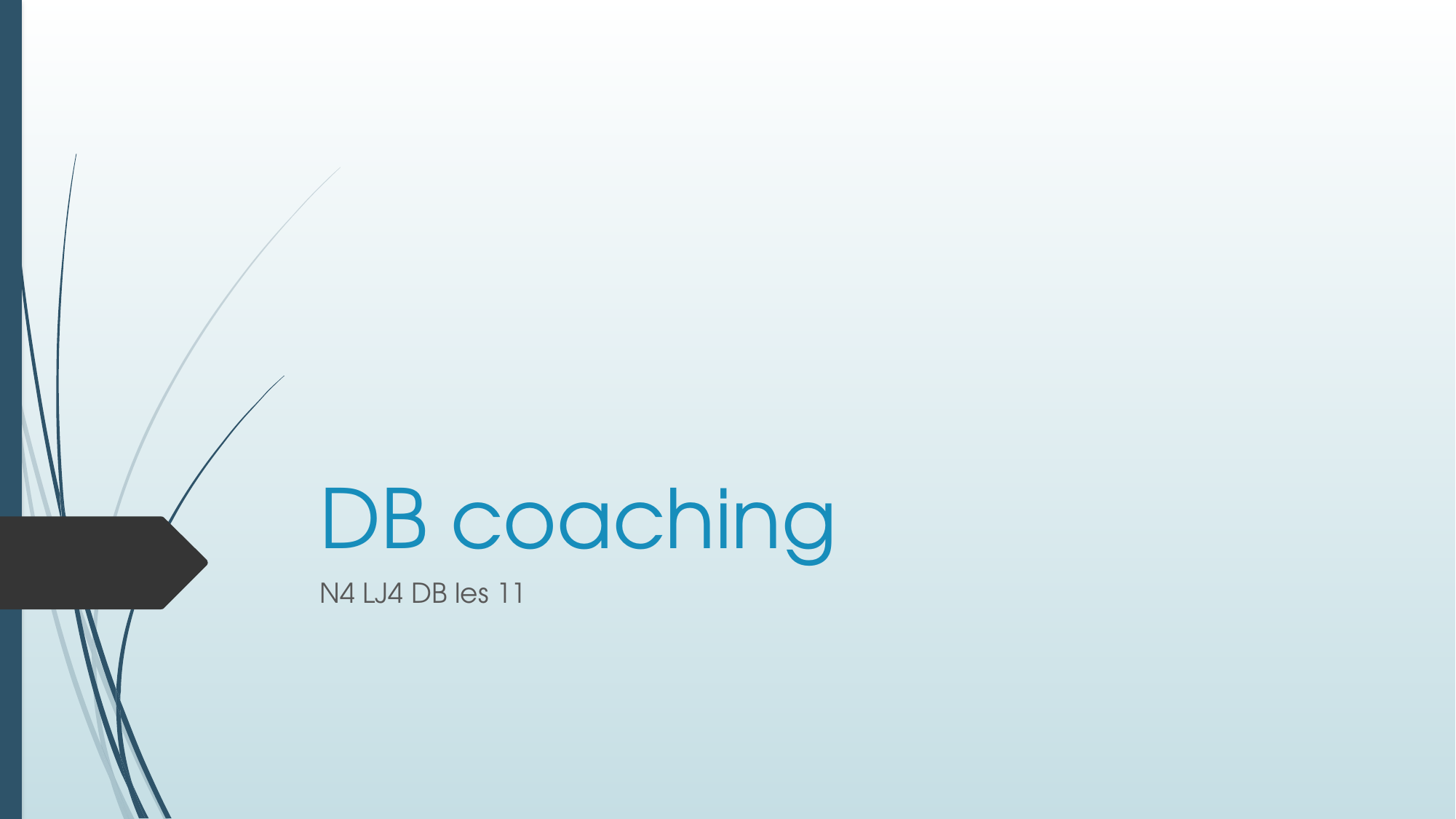

# DB coaching
N4 LJ4 DB les 11